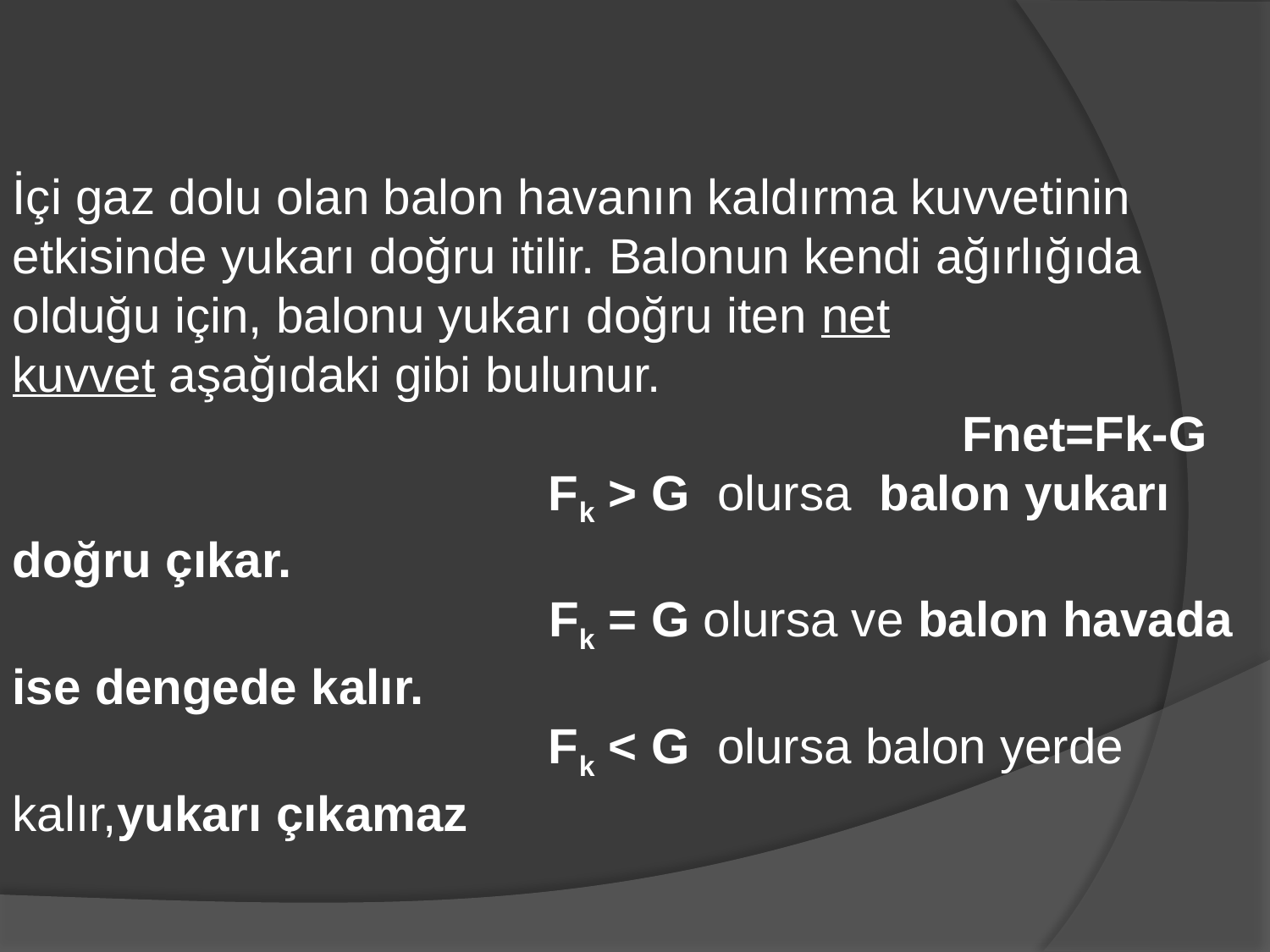

İçi gaz dolu olan balon havanın kaldırma kuvvetinin etkisinde yukarı doğru itilir. Balonun kendi ağırlığıda olduğu için, balonu yukarı doğru iten net kuvvet aşağıdaki gibi bulunur.
                                                                     Fnet=Fk-G
                                       Fk > G  olursa  balon yukarı doğru çıkar.
                                       Fk = G olursa ve balon havada ise dengede kalır.
                                       Fk < G  olursa balon yerde kalır,yukarı çıkamaz